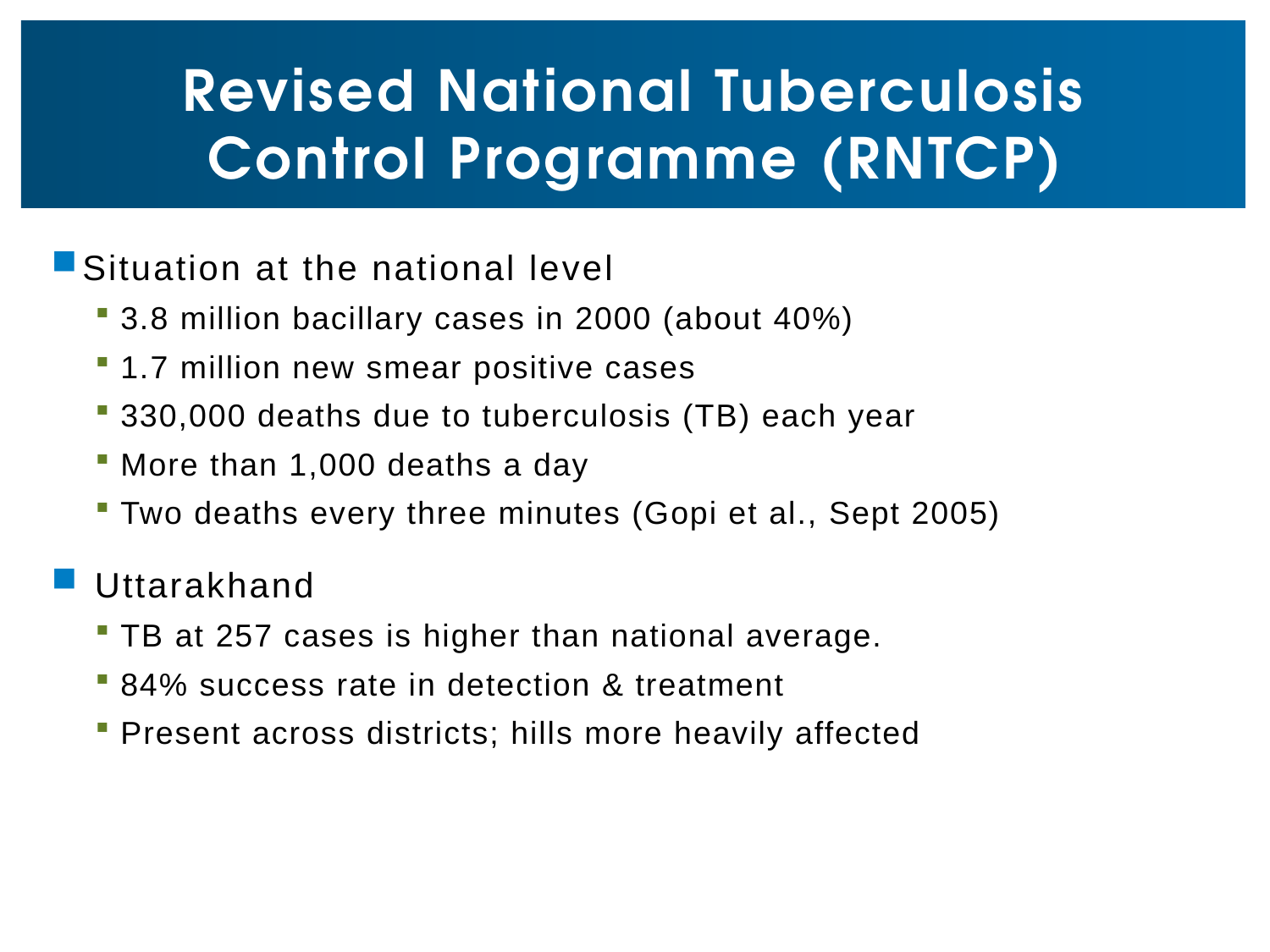

# Revised National Tuberculosis Control Programme (RNTCP)
Situation at the national level
3.8 million bacillary cases in 2000 (about 40%)
1.7 million new smear positive cases
330,000 deaths due to tuberculosis (TB) each year
More than 1,000 deaths a day
Two deaths every three minutes (Gopi et al., Sept 2005)
 Uttarakhand
TB at 257 cases is higher than national average.
84% success rate in detection & treatment
Present across districts; hills more heavily affected